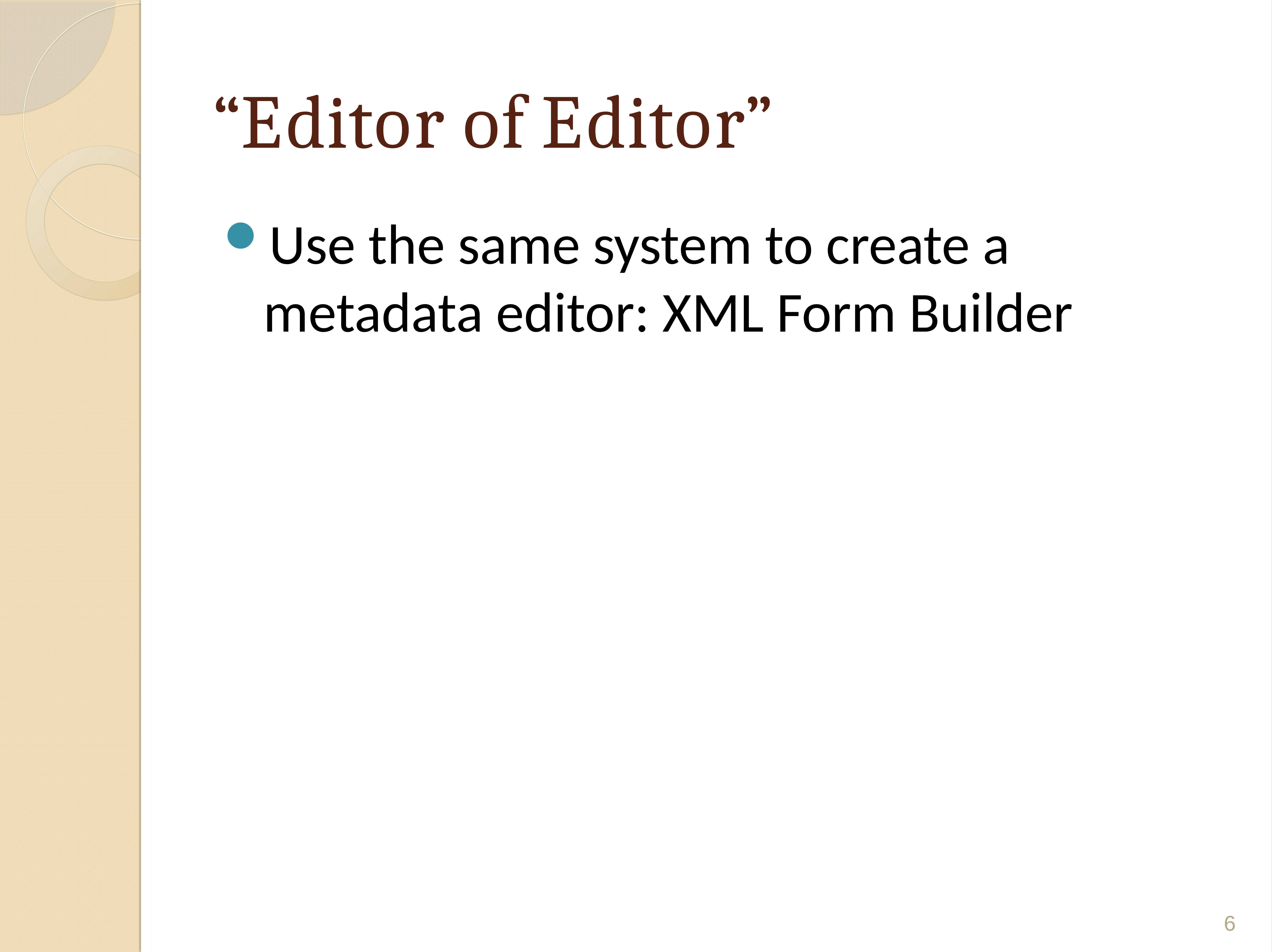

# “Editor of Editor”
Use the same system to create a metadata editor: XML Form Builder
6